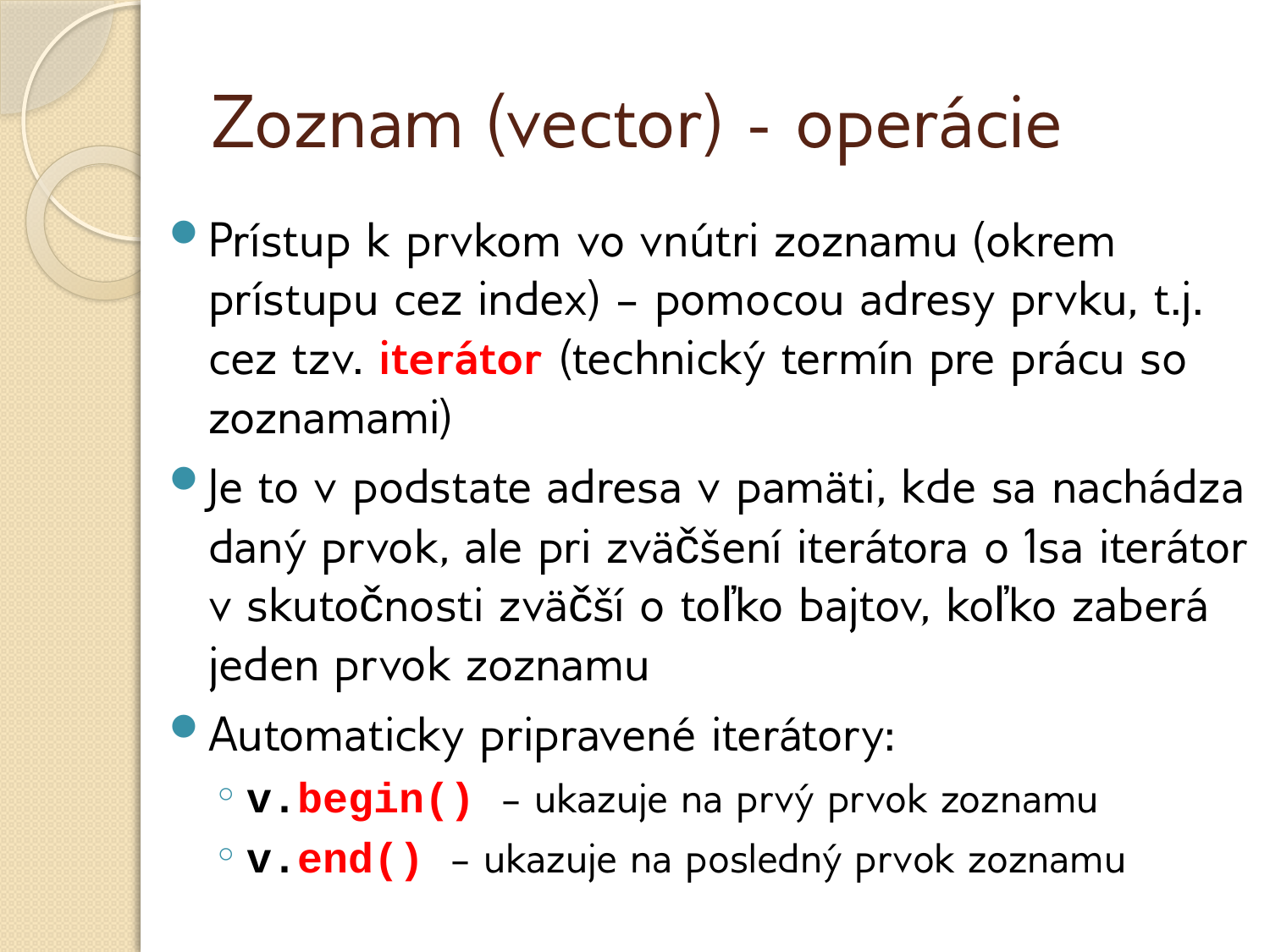

# Zoznam (vector) - operácie
Prístup k prvkom vo vnútri zoznamu (okrem prístupu cez index) – pomocou adresy prvku, t.j. cez tzv. iterátor (technický termín pre prácu so zoznamami)
Je to v podstate adresa v pamäti, kde sa nachádza daný prvok, ale pri zväčšení iterátora o 1sa iterátor v skutočnosti zväčší o toľko bajtov, koľko zaberá jeden prvok zoznamu
Automaticky pripravené iterátory:
v.begin() – ukazuje na prvý prvok zoznamu
v.end() – ukazuje na posledný prvok zoznamu